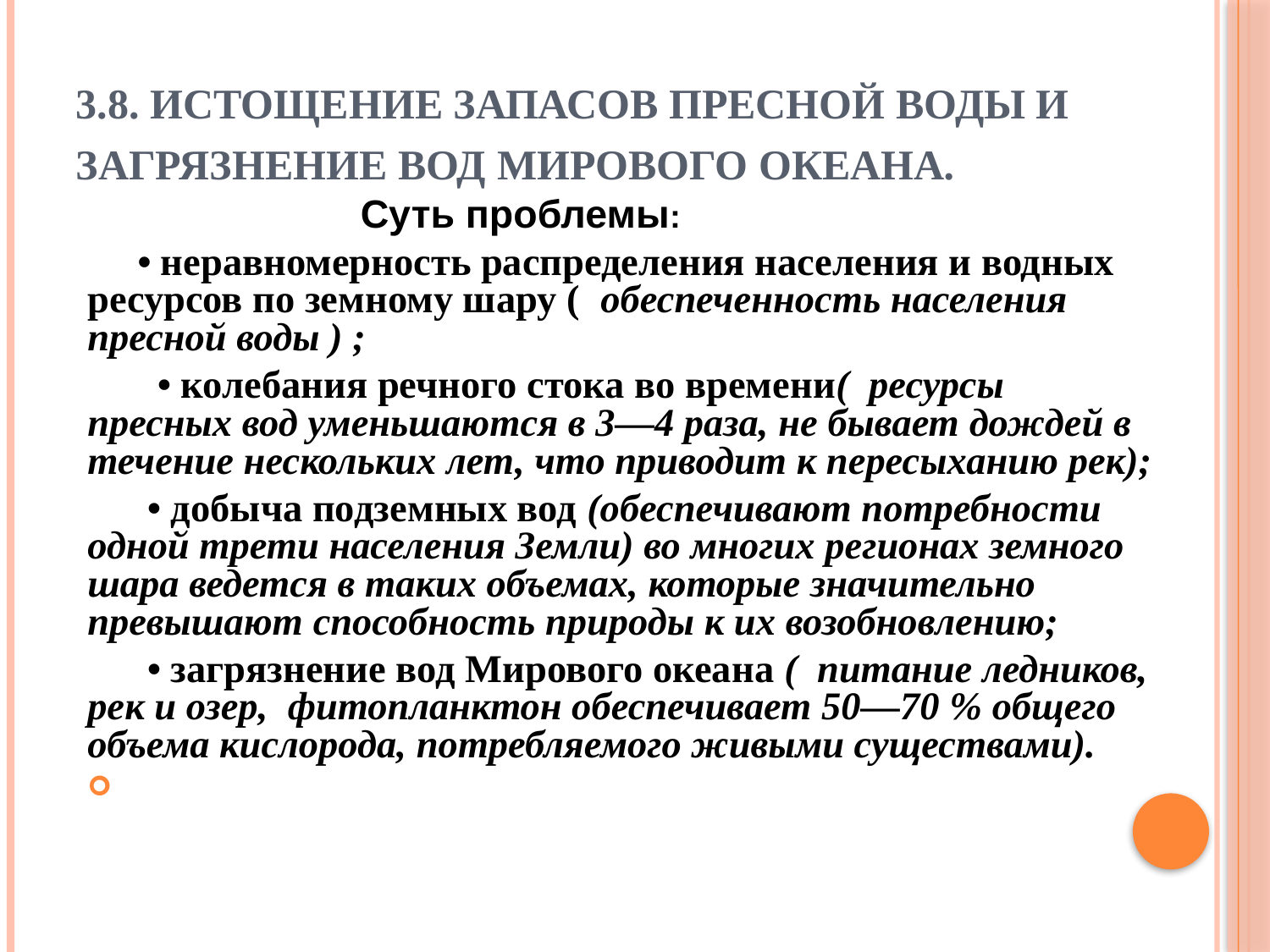

# 3.8. Истощение запасов пресной воды и загрязнение вод Мирового океана.

                              Суть проблемы:
     • неравномерность распределения населения и водных ресурсов по земному шару (  обеспеченность населения пресной воды ) ;
       • колебания речного стока во времени(  ресурсы пресных вод уменьшаются в 3—4 раза, не бывает дождей в течение нескольких лет, что приводит к пересыханию рек);
      • добыча подземных вод (обеспечивают потребности одной трети населения Земли) во многих регионах земного шара ведется в таких объемах, которые значительно превышают способность природы к их возобновлению;
      • загрязнение вод Мирового океана (  питание ледников, рек и озер,  фитопланктон обеспечивает 50—70 % общего объема кислорода, потребляемого живыми существами).